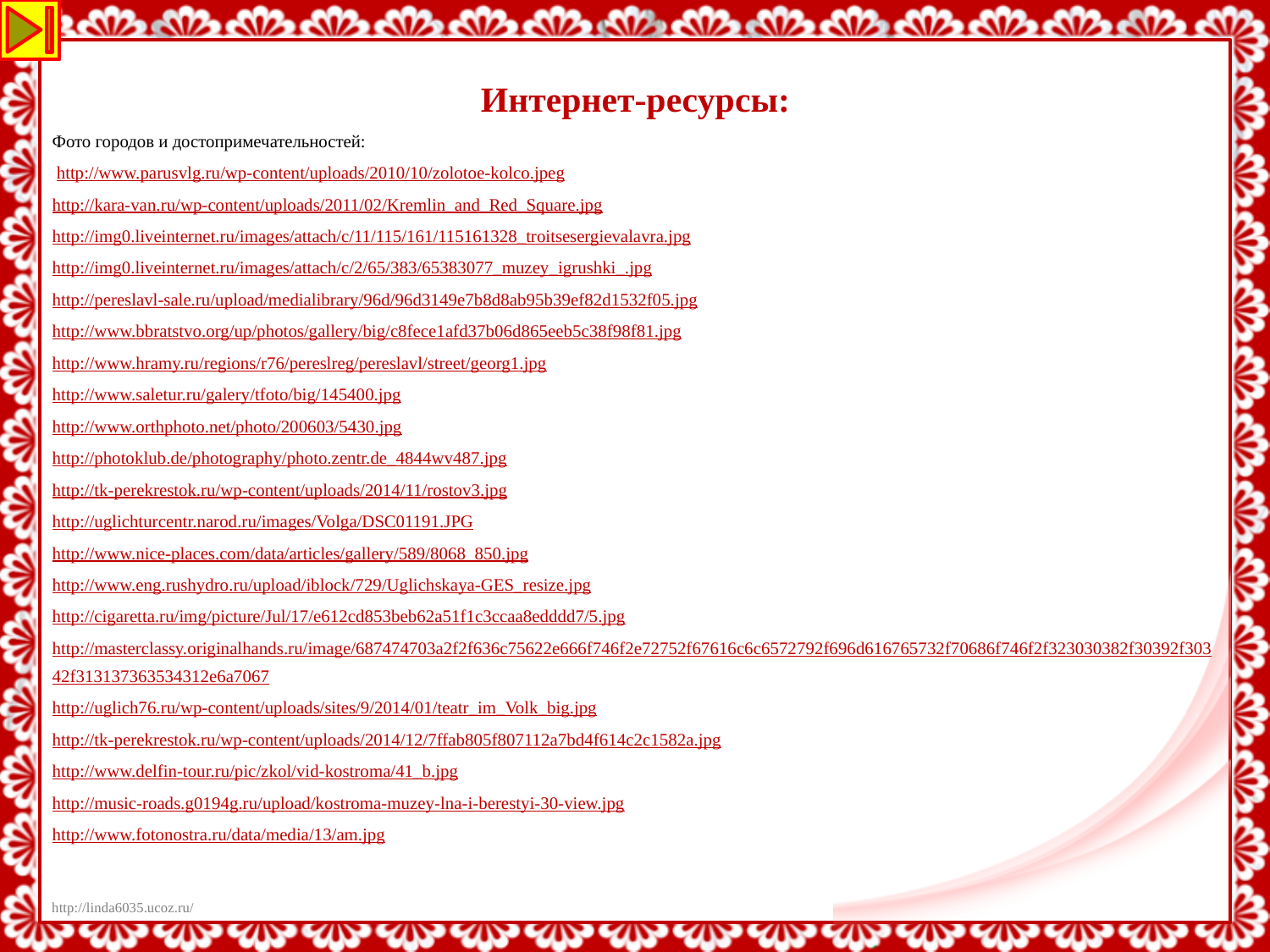

Интернет-ресурсы:
Фото городов и достопримечательностей:
 http://www.parusvlg.ru/wp-content/uploads/2010/10/zolotoe-kolco.jpeg
http://kara-van.ru/wp-content/uploads/2011/02/Kremlin_and_Red_Square.jpg
http://img0.liveinternet.ru/images/attach/c/11/115/161/115161328_troitsesergievalavra.jpg
http://img0.liveinternet.ru/images/attach/c/2/65/383/65383077_muzey_igrushki_.jpg
http://pereslavl-sale.ru/upload/medialibrary/96d/96d3149e7b8d8ab95b39ef82d1532f05.jpg
http://www.bbratstvo.org/up/photos/gallery/big/c8fece1afd37b06d865eeb5c38f98f81.jpg
http://www.hramy.ru/regions/r76/pereslreg/pereslavl/street/georg1.jpg
http://www.saletur.ru/galery/tfoto/big/145400.jpg
http://www.orthphoto.net/photo/200603/5430.jpg
http://photoklub.de/photography/photo.zentr.de_4844wv487.jpg
http://tk-perekrestok.ru/wp-content/uploads/2014/11/rostov3.jpg
http://uglichturcentr.narod.ru/images/Volga/DSC01191.JPG
http://www.nice-places.com/data/articles/gallery/589/8068_850.jpg
http://www.eng.rushydro.ru/upload/iblock/729/Uglichskaya-GES_resize.jpg
http://cigaretta.ru/img/picture/Jul/17/e612cd853beb62a51f1c3ccaa8edddd7/5.jpg
http://masterclassy.originalhands.ru/image/687474703a2f2f636c75622e666f746f2e72752f67616c6c6572792f696d616765732f70686f746f2f323030382f30392f30342f313137363534312e6a7067
http://uglich76.ru/wp-content/uploads/sites/9/2014/01/teatr_im_Volk_big.jpg
http://tk-perekrestok.ru/wp-content/uploads/2014/12/7ffab805f807112a7bd4f614c2c1582a.jpg
http://www.delfin-tour.ru/pic/zkol/vid-kostroma/41_b.jpg
http://music-roads.g0194g.ru/upload/kostroma-muzey-lna-i-berestyi-30-view.jpg
http://www.fotonostra.ru/data/media/13/am.jpg